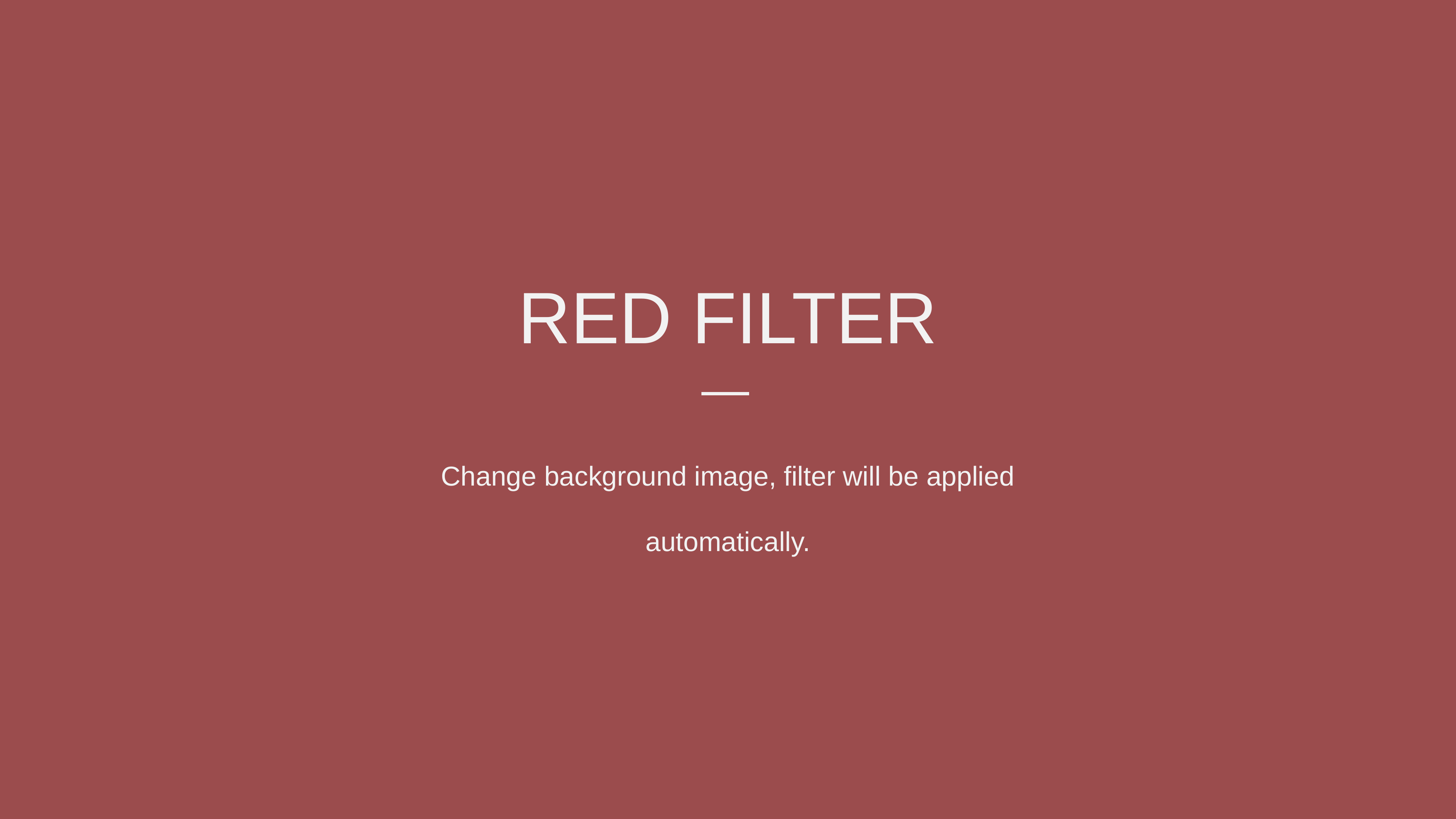

RED FILTER
Change background image, filter will be applied automatically.